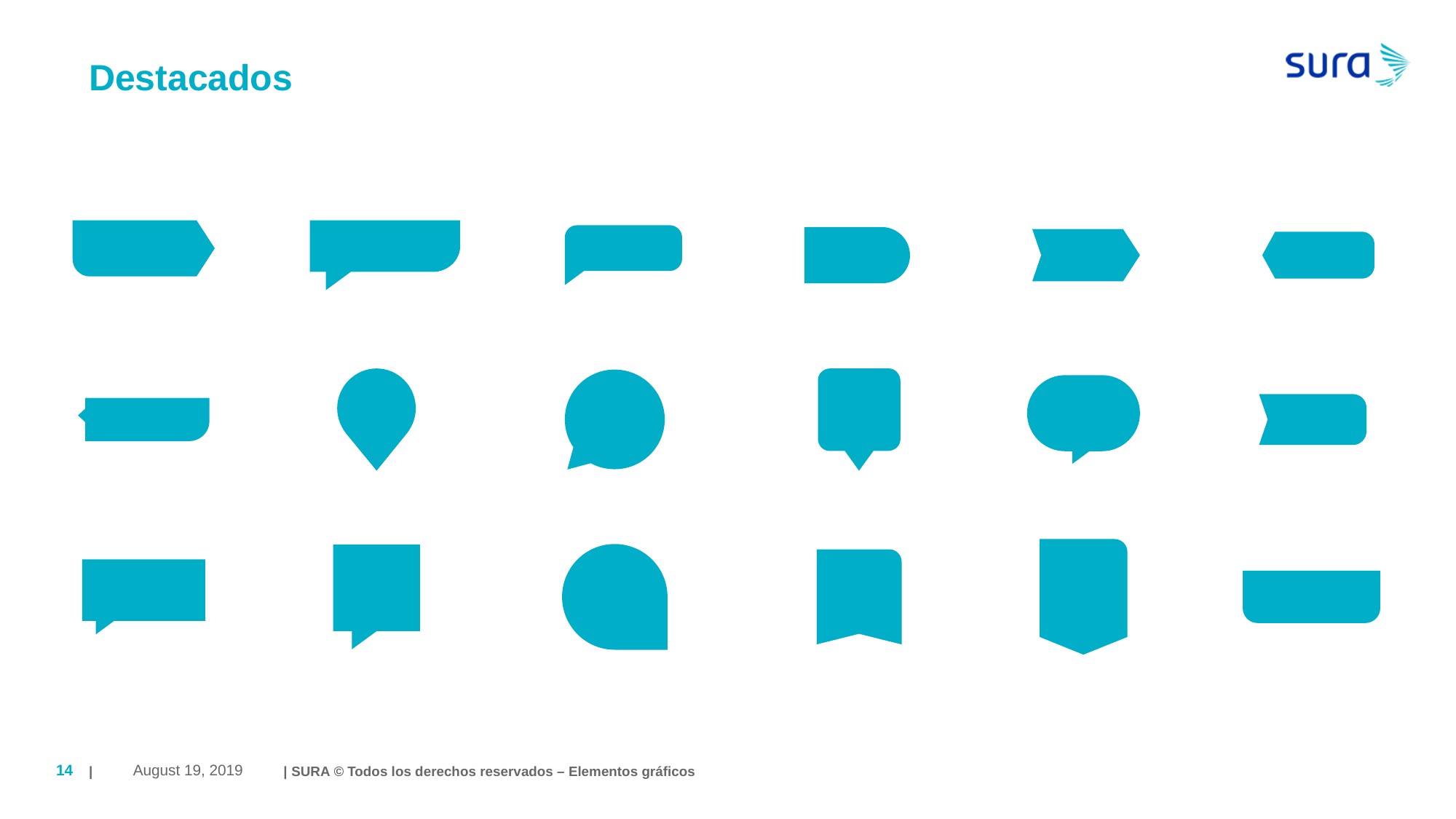

# Destacados

|                                                  | SURA © Todos los derechos reservados – Elementos gráficos
14
August 19, 2019